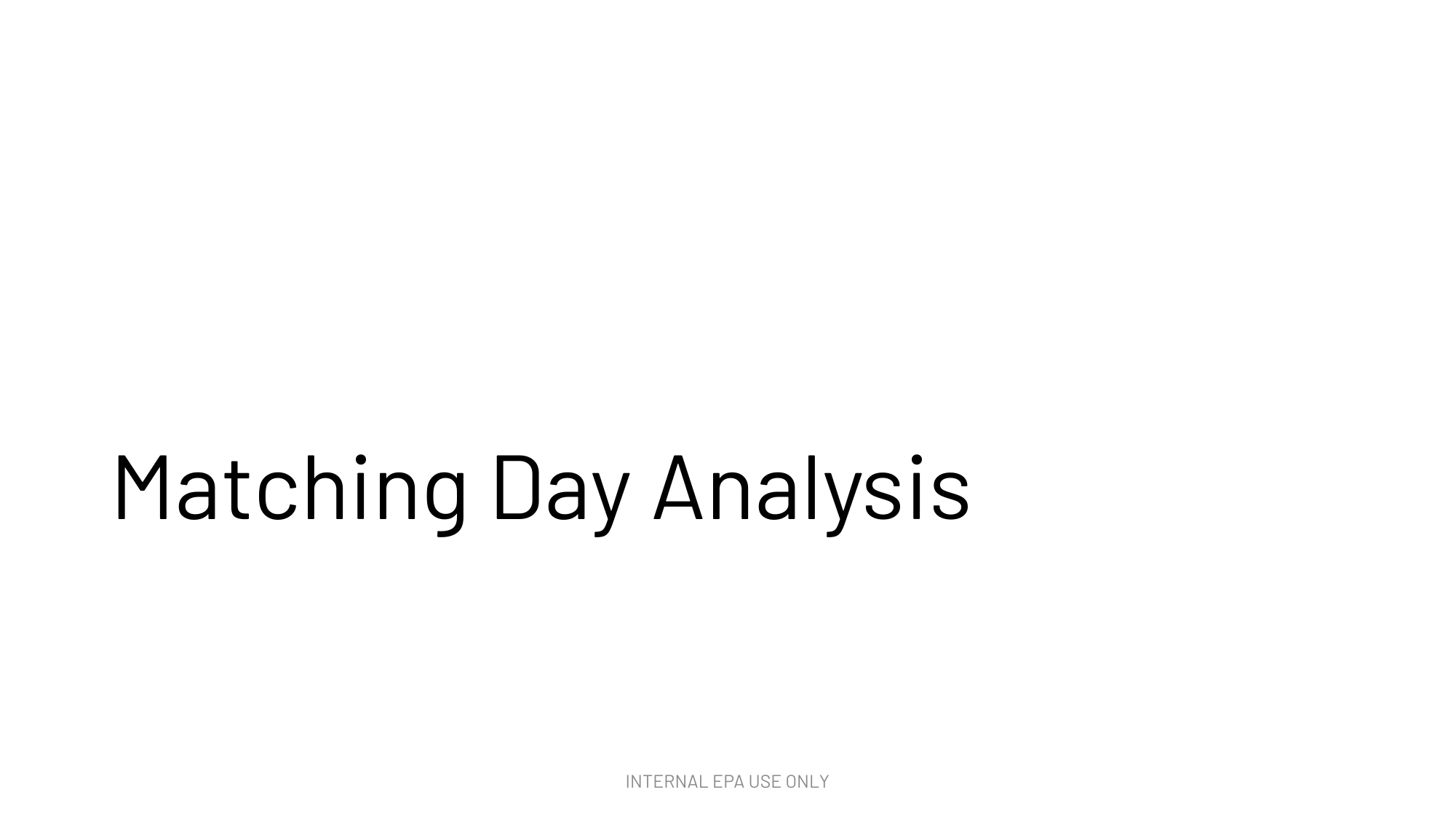

# Matching Day Analysis

INTERNAL EPA USE ONLY